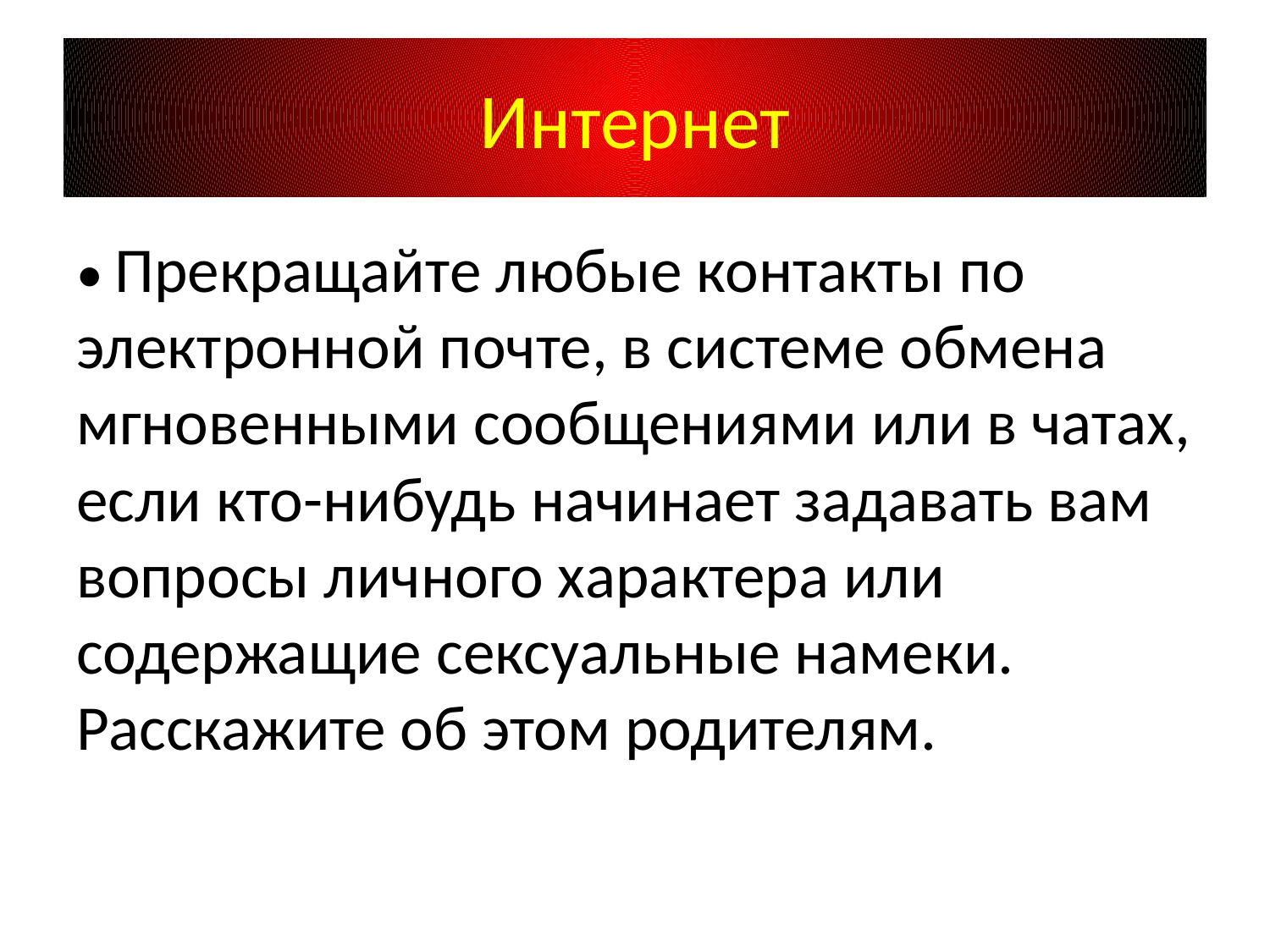

# Интернет
• Прекращайте любые контакты по электронной почте, в системе обмена мгновенными сообщениями или в чатах, если кто-нибудь начинает задавать вам вопросы личного характера или содержащие сексуальные намеки. Расскажите об этом родителям.